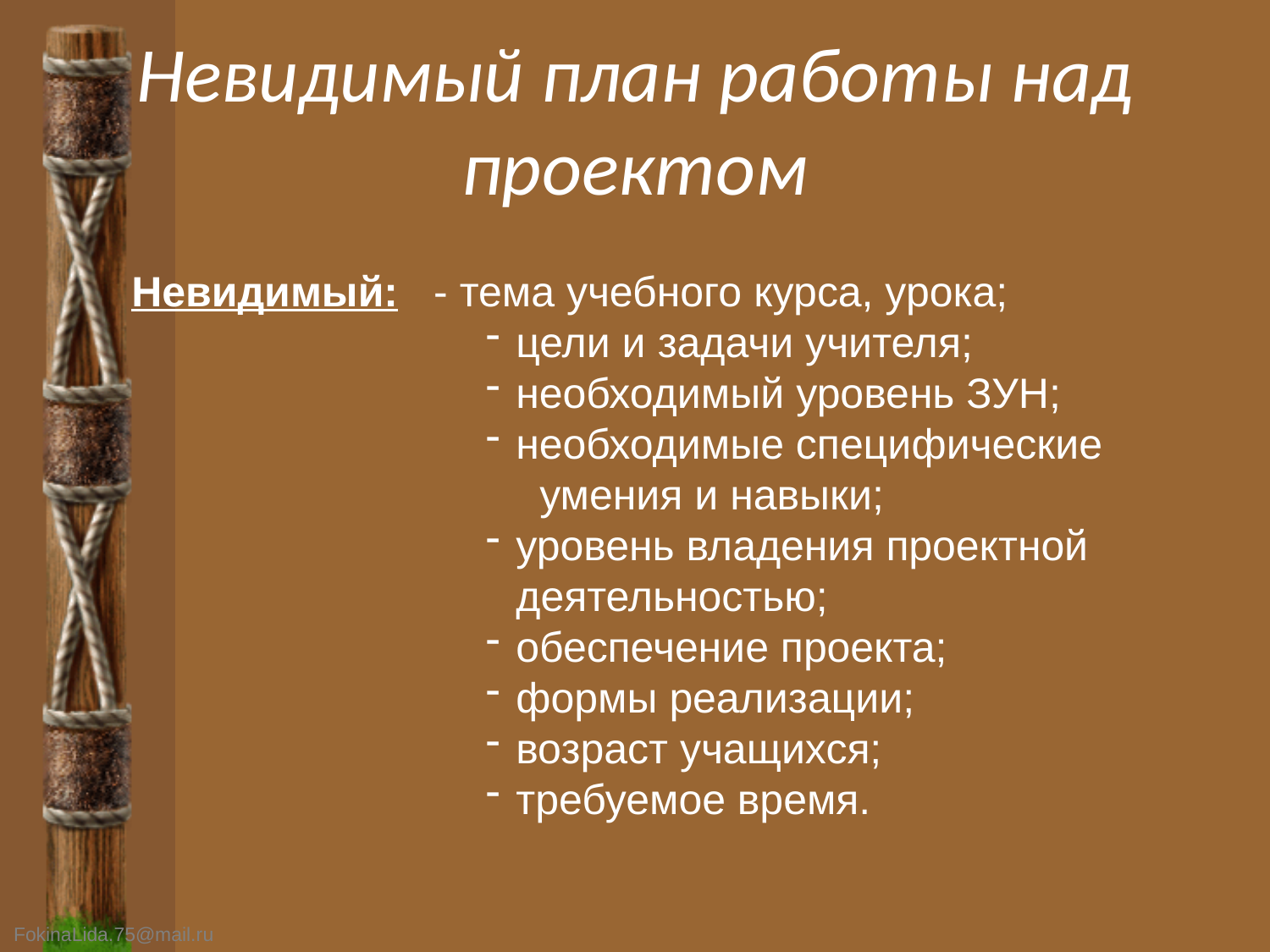

# Невидимый план работы над проектом
Невидимый:   - тема учебного курса, урока;
цели и задачи учителя;
необходимый уровень ЗУН;
необходимые специфические
  умения и навыки;
уровень владения проектной деятельностью;
обеспечение проекта;
формы реализации;
возраст учащихся;
требуемое время.